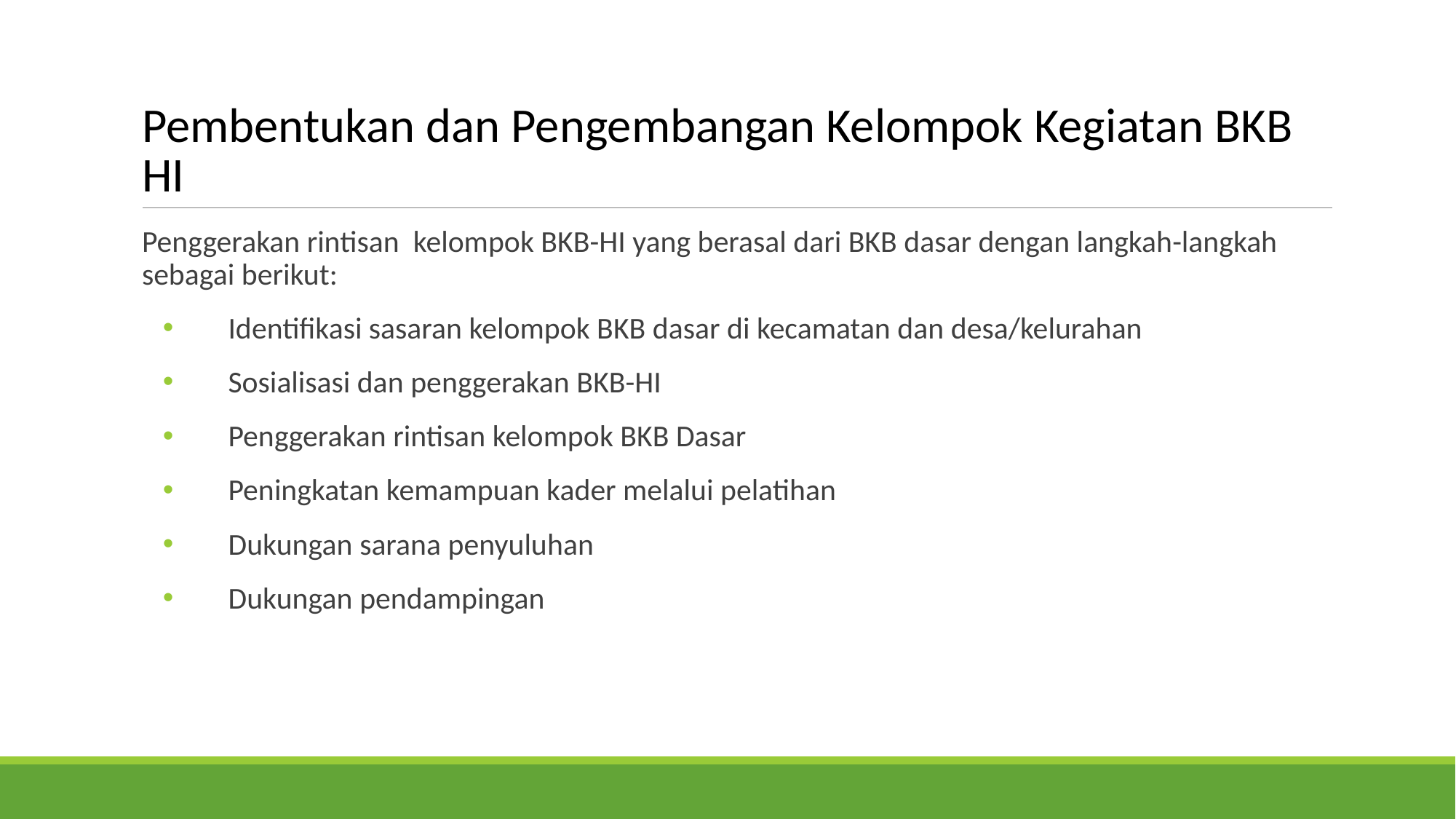

# Pembentukan dan Pengembangan Kelompok Kegiatan BKB HI
Penggerakan rintisan  kelompok BKB-HI yang berasal dari BKB dasar dengan langkah-langkah sebagai berikut:
Identifikasi sasaran kelompok BKB dasar di kecamatan dan desa/kelurahan
Sosialisasi dan penggerakan BKB-HI
Penggerakan rintisan kelompok BKB Dasar
Peningkatan kemampuan kader melalui pelatihan
Dukungan sarana penyuluhan
Dukungan pendampingan